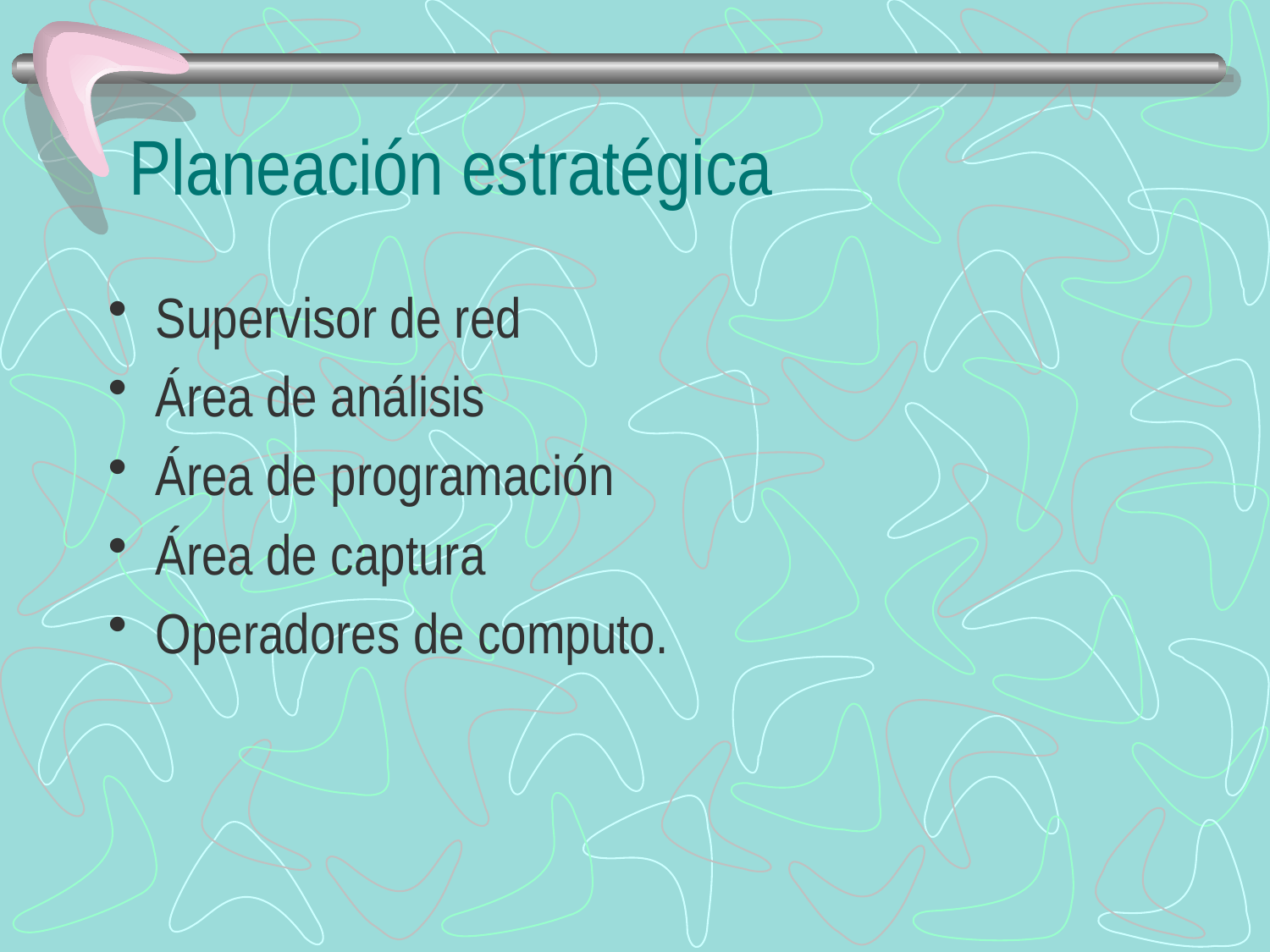

# Planeación estratégica
Supervisor de red
Área de análisis
Área de programación
Área de captura
Operadores de computo.